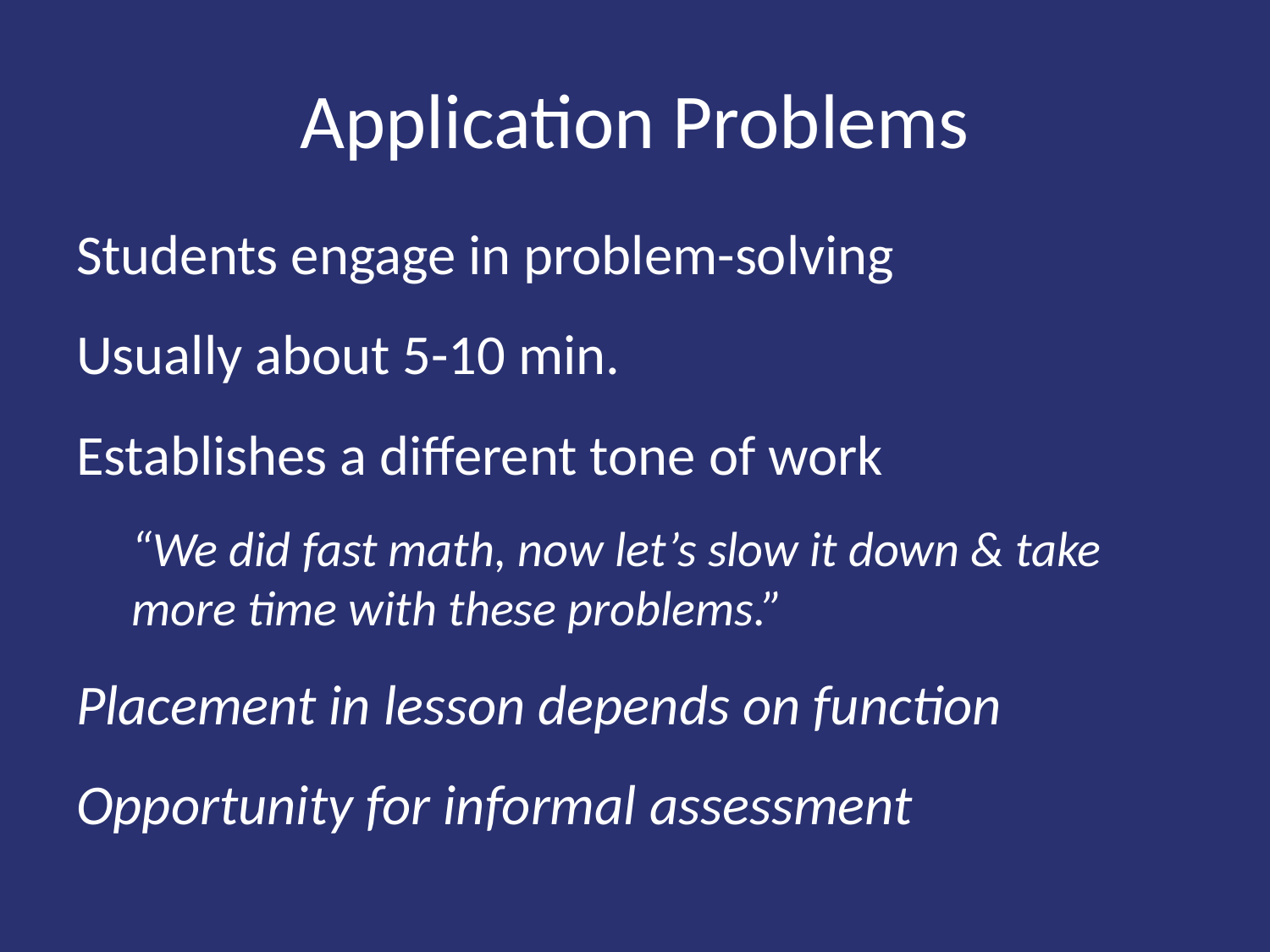

# Application Problems
Students engage in problem-solving
Usually about 5-10 min.
Establishes a different tone of work
“We did fast math, now let’s slow it down & take more time with these problems.”
Placement in lesson depends on function
Opportunity for informal assessment

Include notes for function based on placement – look in How to Implement
And include script